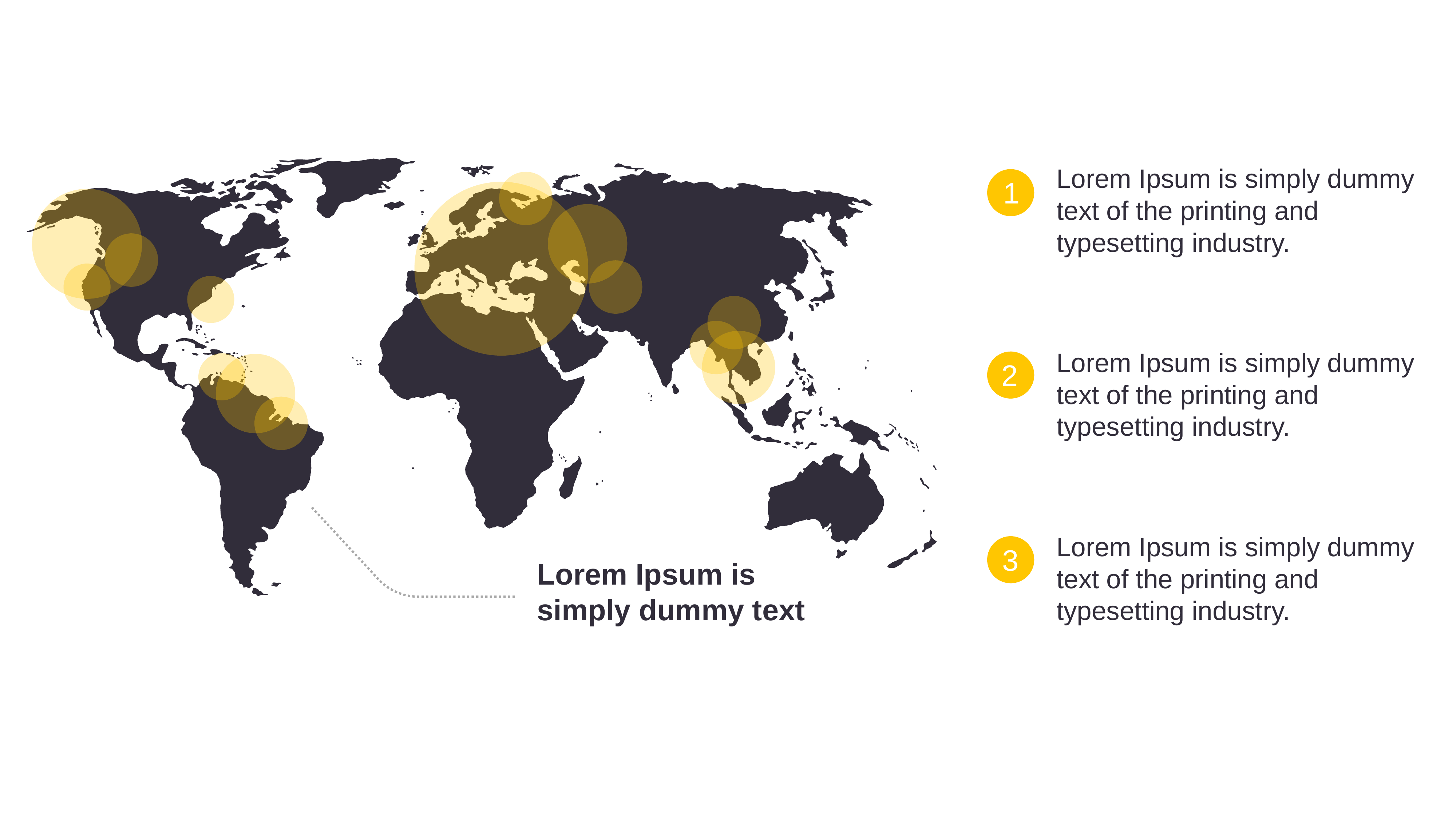

Lorem Ipsum is simply dummy text of the printing and typesetting industry.

1

Lorem Ipsum is simply dummy text of the printing and typesetting industry.

2

Lorem Ipsum is simply dummy text of the printing and typesetting industry.

3
# Lorem Ipsum is simply dummy text